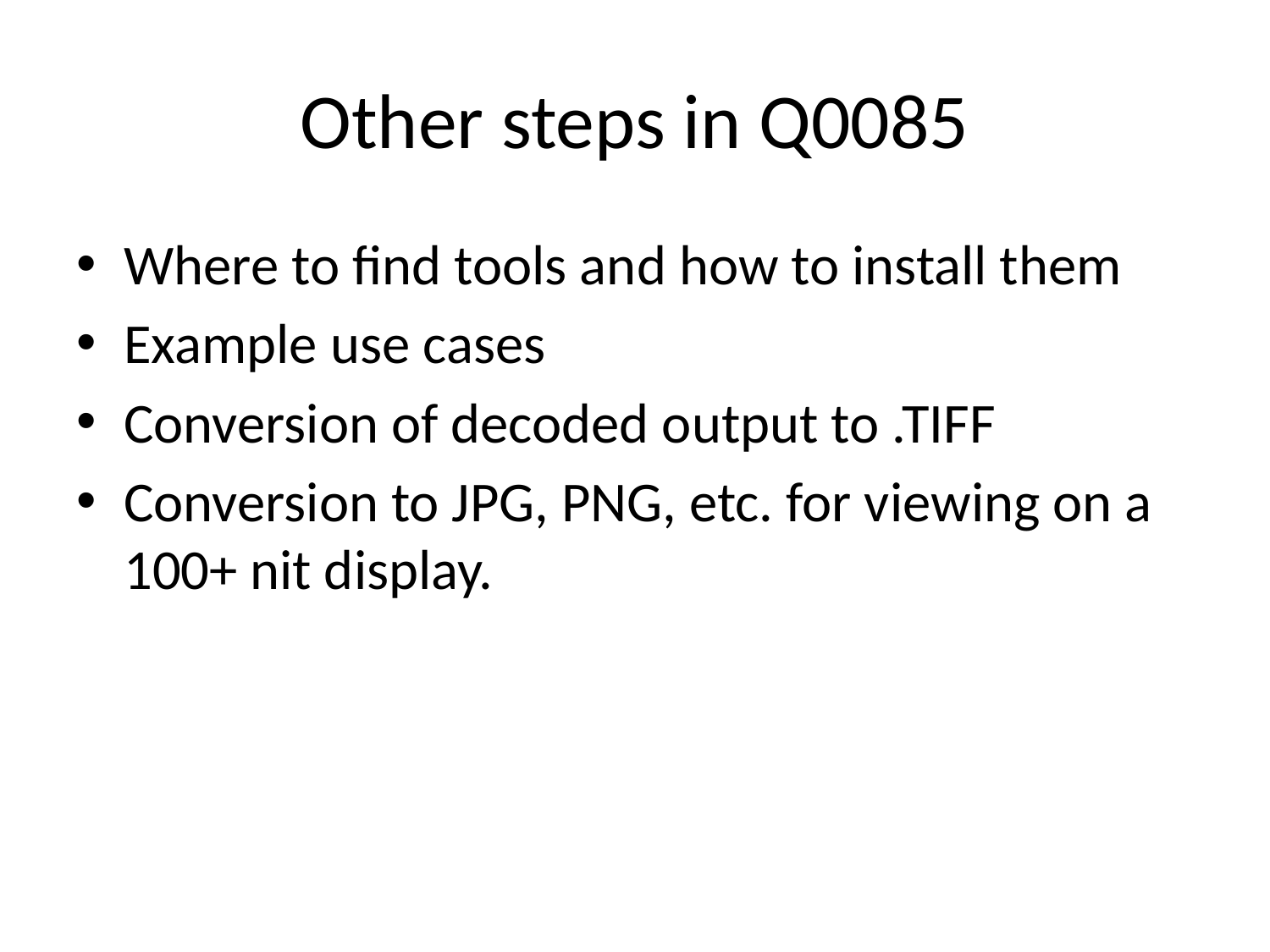

# Other steps in Q0085
Where to find tools and how to install them
Example use cases
Conversion of decoded output to .TIFF
Conversion to JPG, PNG, etc. for viewing on a 100+ nit display.